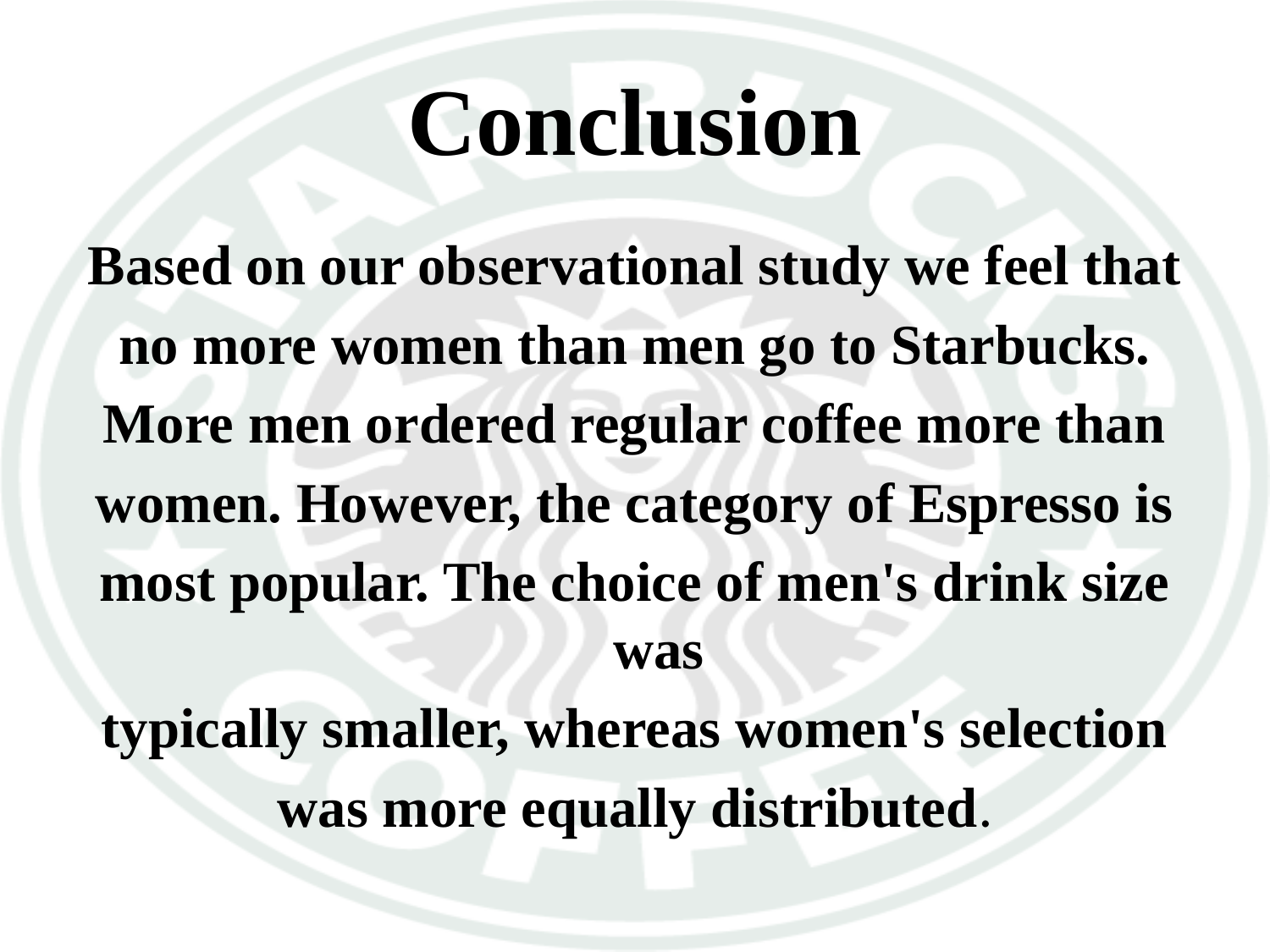

# Conclusion
Based on our observational study we feel that
no more women than men go to Starbucks.
More men ordered regular coffee more than
women. However, the category of Espresso is
most popular. The choice of men's drink size was
typically smaller, whereas women's selection
was more equally distributed.